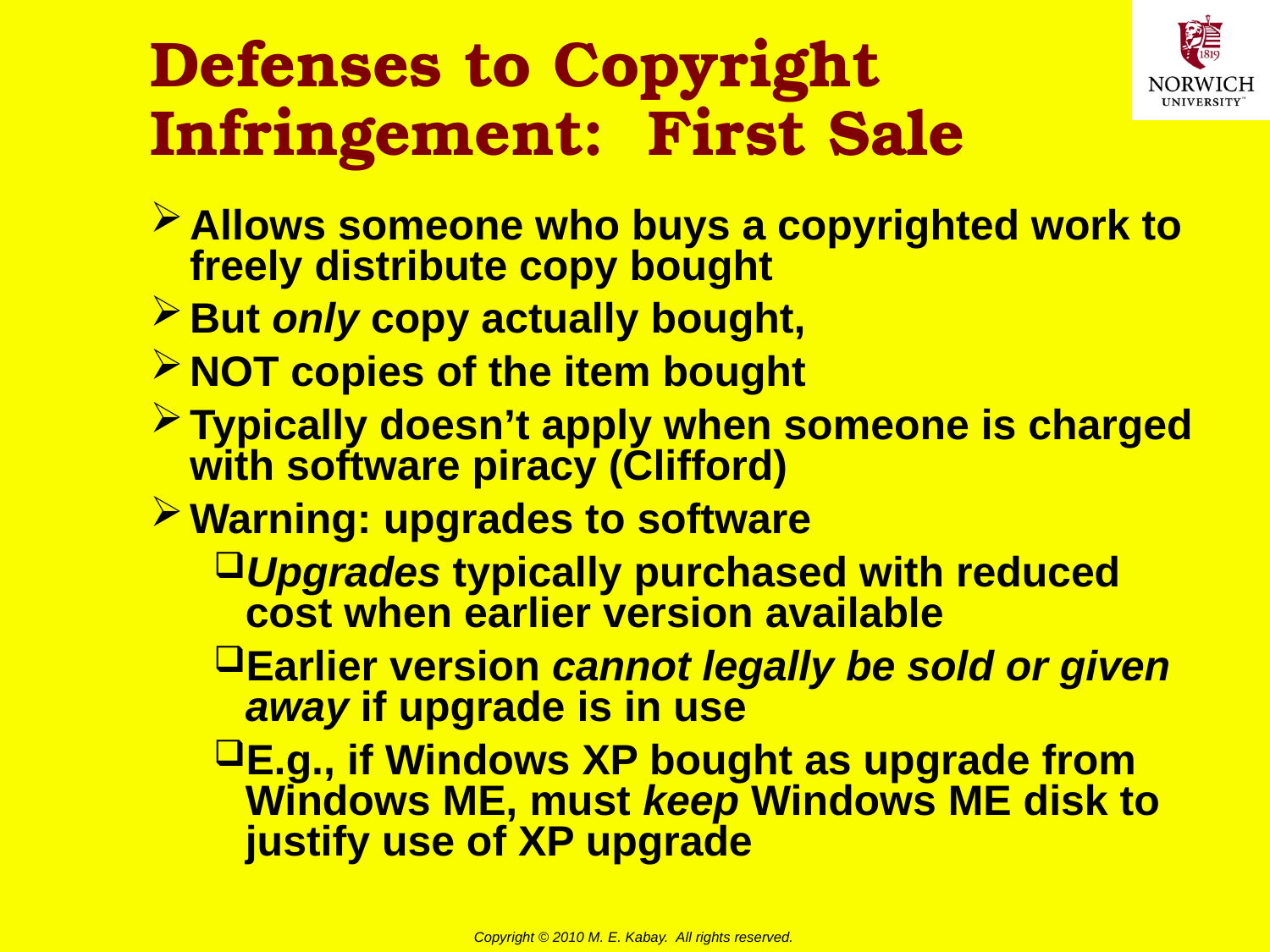

# Defenses to Copyright Infringement:  First Sale
Allows someone who buys a copyrighted work to freely distribute copy bought
But only copy actually bought,
NOT copies of the item bought
Typically doesn’t apply when someone is charged with software piracy (Clifford)
Warning: upgrades to software
Upgrades typically purchased with reduced cost when earlier version available
Earlier version cannot legally be sold or given away if upgrade is in use
E.g., if Windows XP bought as upgrade from Windows ME, must keep Windows ME disk to justify use of XP upgrade